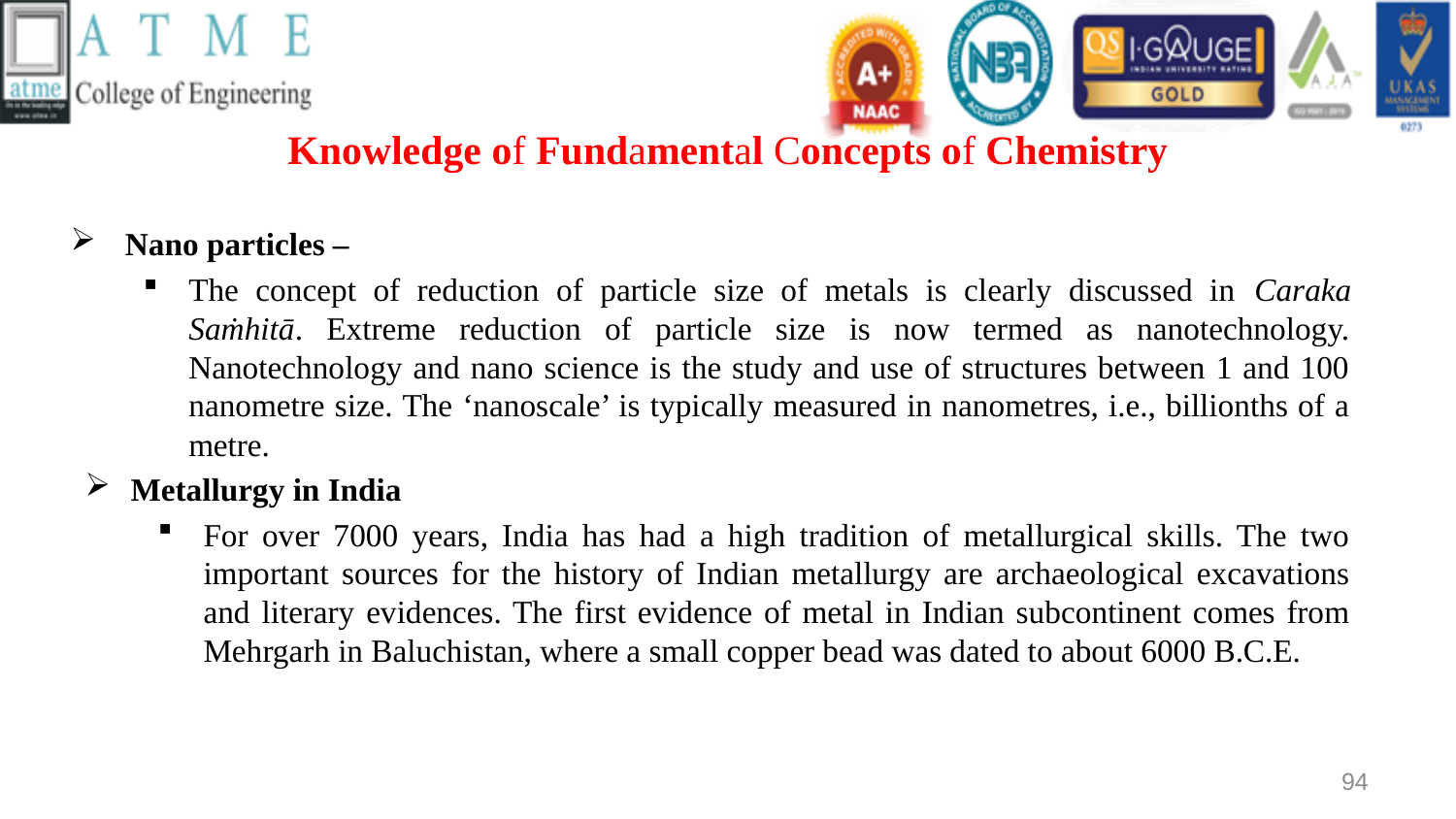

# Knowledge of Fundamental Concepts of Chemistry
Nano particles –
The concept of reduction of particle size of metals is clearly discussed in Caraka Saṁhitā. Extreme reduction of particle size is now termed as nanotechnology. Nanotechnology and nano science is the study and use of structures between 1 and 100 nanometre size. The ‘nanoscale’ is typically measured in nanometres, i.e., billionths of a metre.
Metallurgy in India
For over 7000 years, India has had a high tradition of metallurgical skills. The two important sources for the history of Indian metallurgy are archaeological excavations and literary evidences. The first evidence of metal in Indian subcontinent comes from Mehrgarh in Baluchistan, where a small copper bead was dated to about 6000 B.C.E.
94